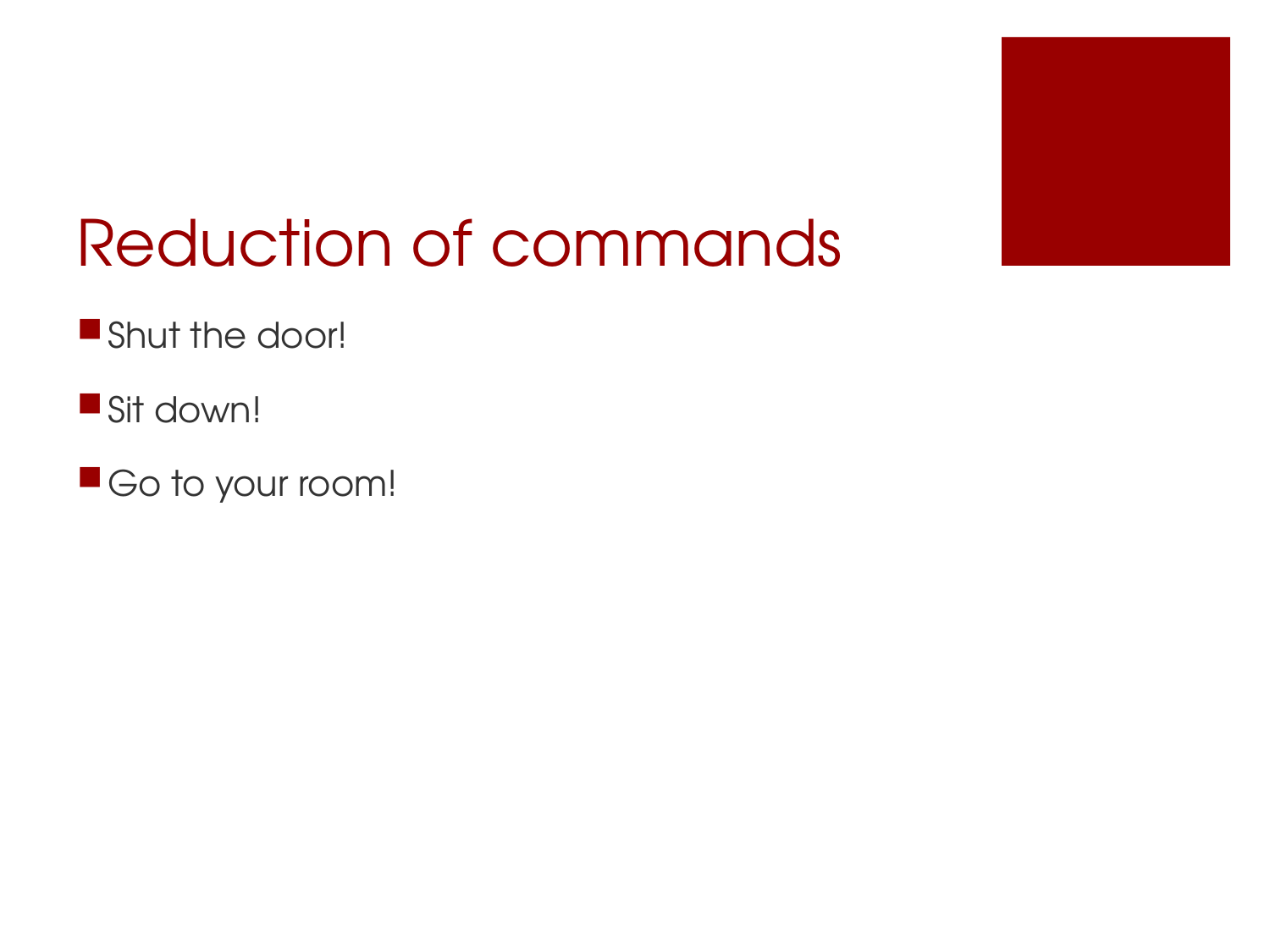

# Reduction of commands
Shut the door!
Sit down!
Go to your room!